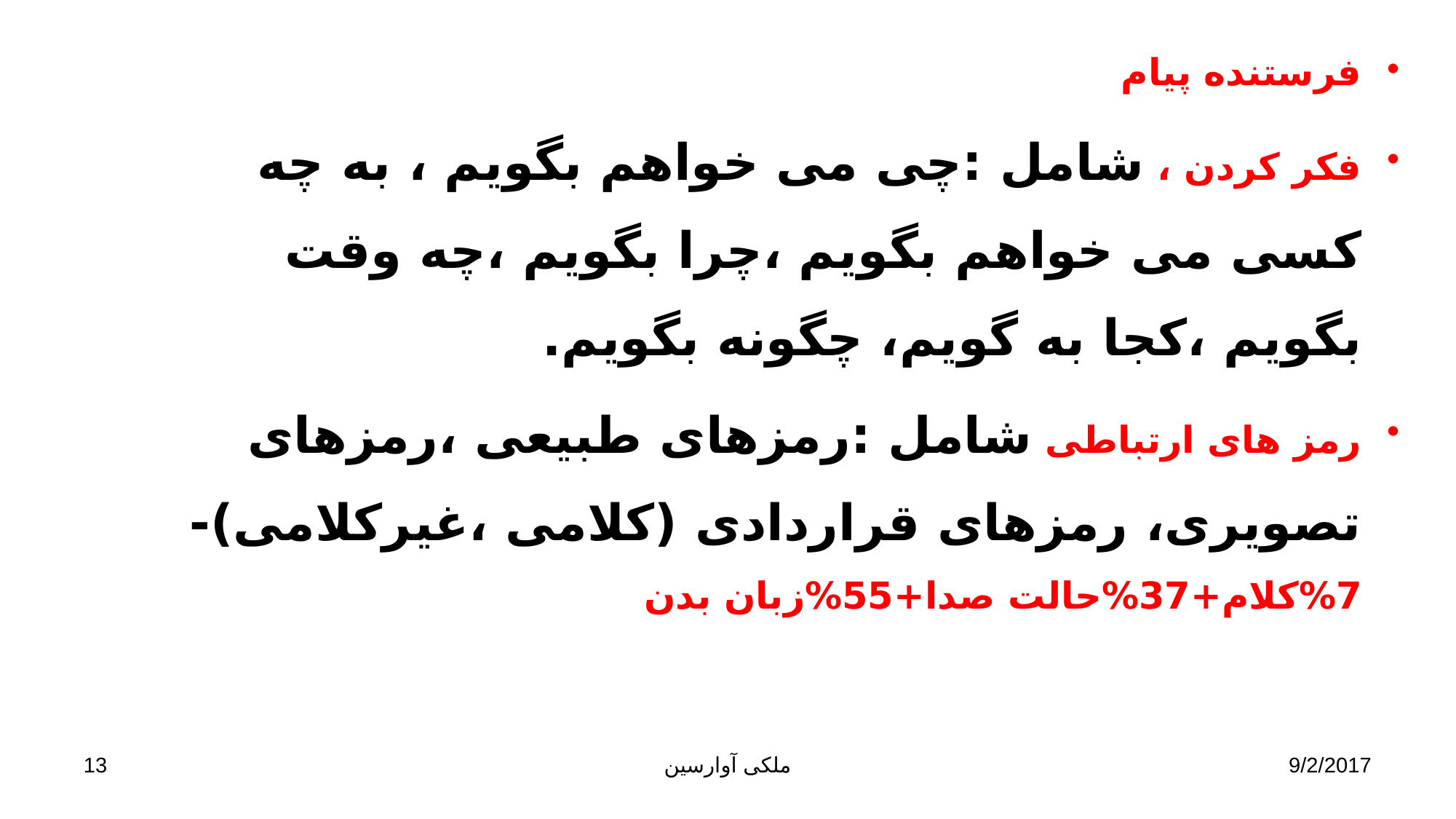

فرستنده پیام
فکر کردن ، شامل :چی می خواهم بگویم ، به چه کسی می خواهم بگویم ،چرا بگویم ،چه وقت بگویم ،کجا به گویم، چگونه بگویم.
رمز های ارتباطی شامل :رمزهای طبیعی ،رمزهای تصویری، رمزهای قراردادی (کلامی ،غیرکلامی)-7%کلام+37%حالت صدا+55%زبان بدن

13
ملکی آوارسین
9/2/2017